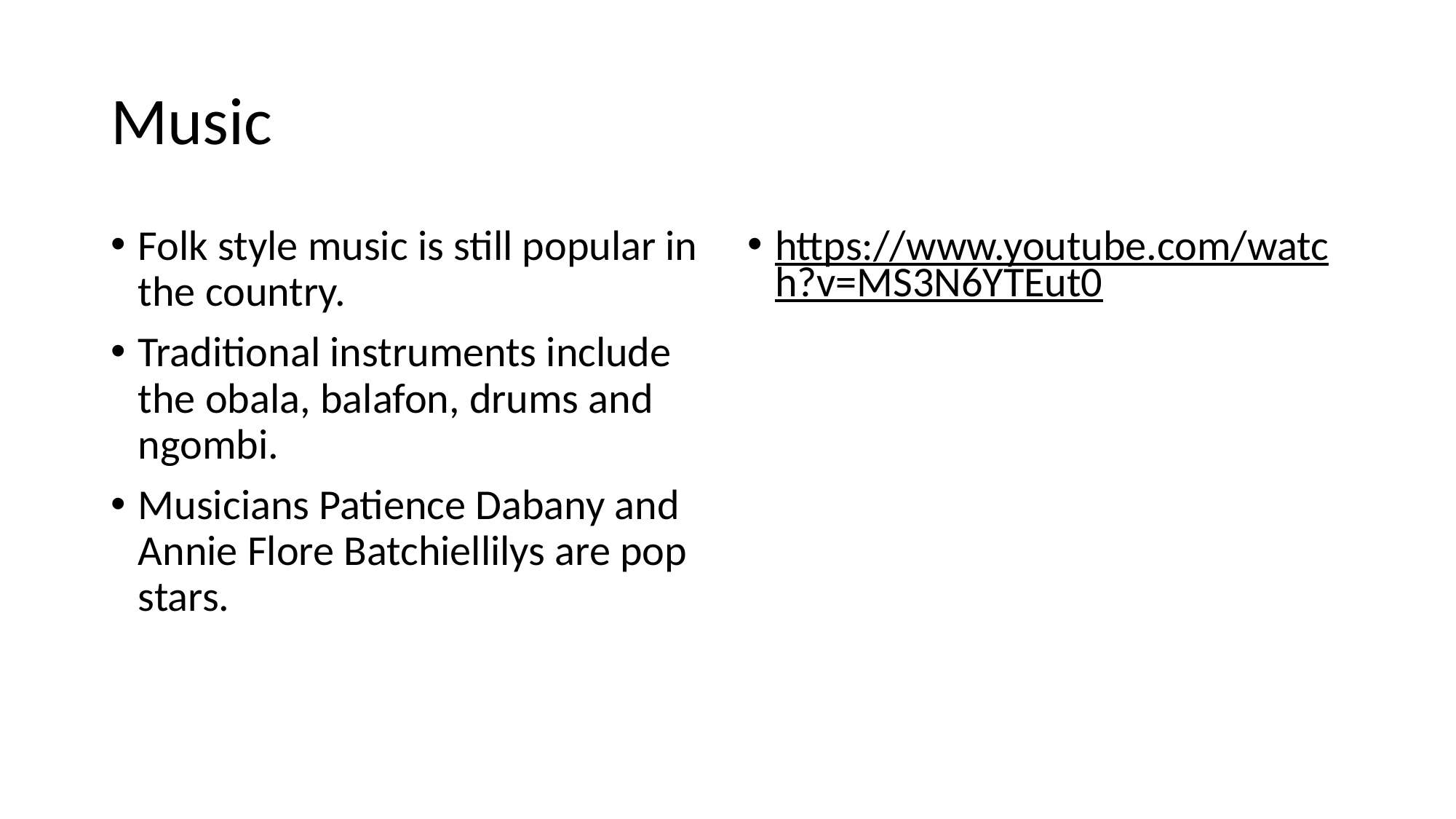

# Music
Folk style music is still popular in the country.
Traditional instruments include the obala, balafon, drums and ngombi.
Musicians Patience Dabany and Annie Flore Batchiellilys are pop stars.

https://www.youtube.com/watch?v=MS3N6YTEut0